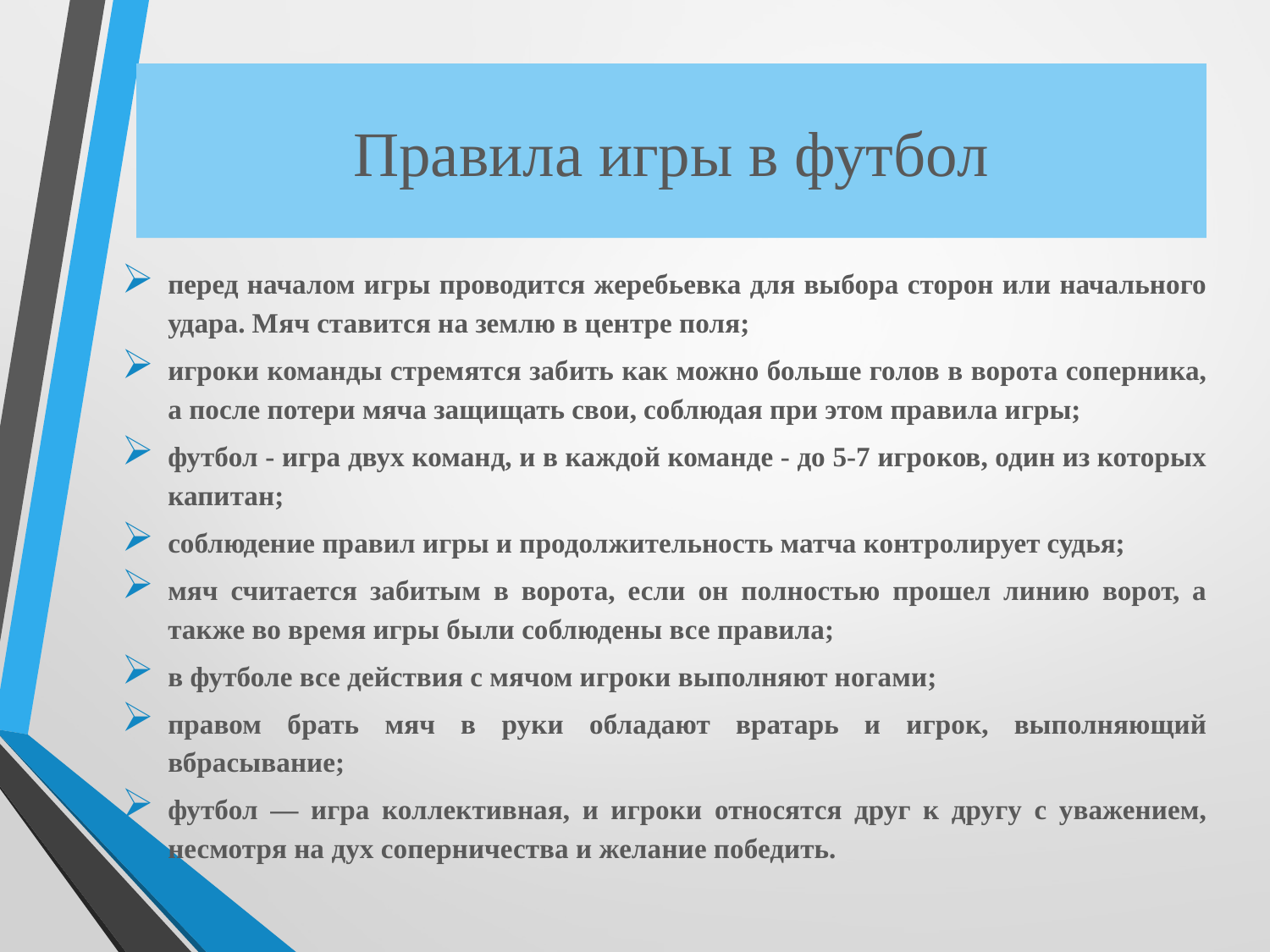

# Правила игры в футбол

перед началом игры проводится жеребьевка для выбора сторон или начального удара. Мяч ставится на землю в центре поля;
игроки команды стремятся забить как можно больше голов в ворота соперника, а после потери мяча защищать свои, соблюдая при этом правила игры;
футбол - игра двух команд, и в каждой команде - до 5-7 игроков, один из которых капитан;
соблюдение правил игры и продолжительность матча контролирует судья;
мяч считается забитым в ворота, если он полностью прошел линию ворот, а также во время игры были соблюдены все правила;
в футболе все действия с мячом игроки выполняют ногами;
правом брать мяч в руки обладают вратарь и игрок, выполняющий вбрасывание;
футбол — игра коллективная, и игроки относятся друг к другу с уважением, несмотря на дух соперничества и желание победить.